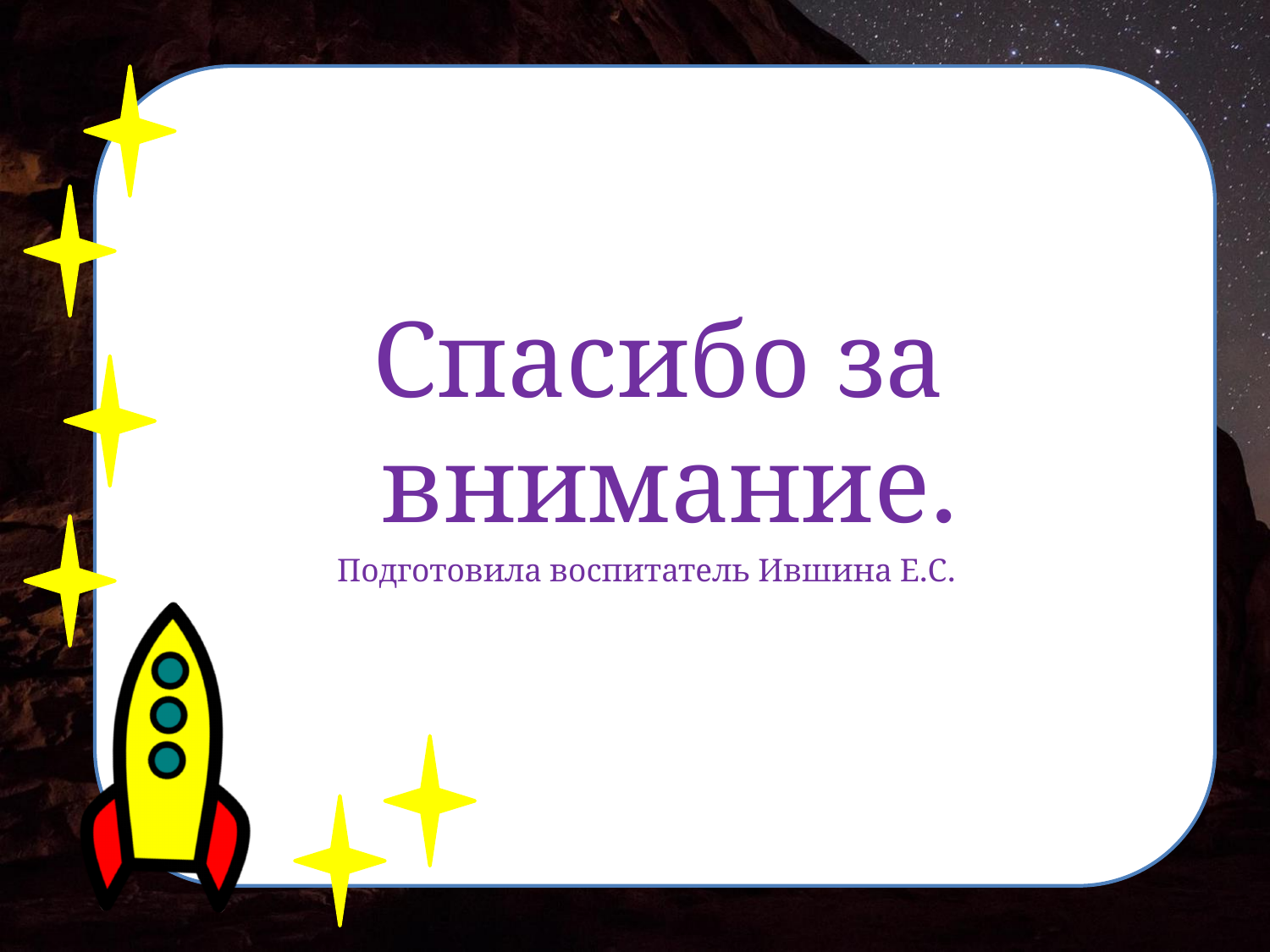

Спасибо за внимание.
Подготовила воспитатель Ившина Е.С.